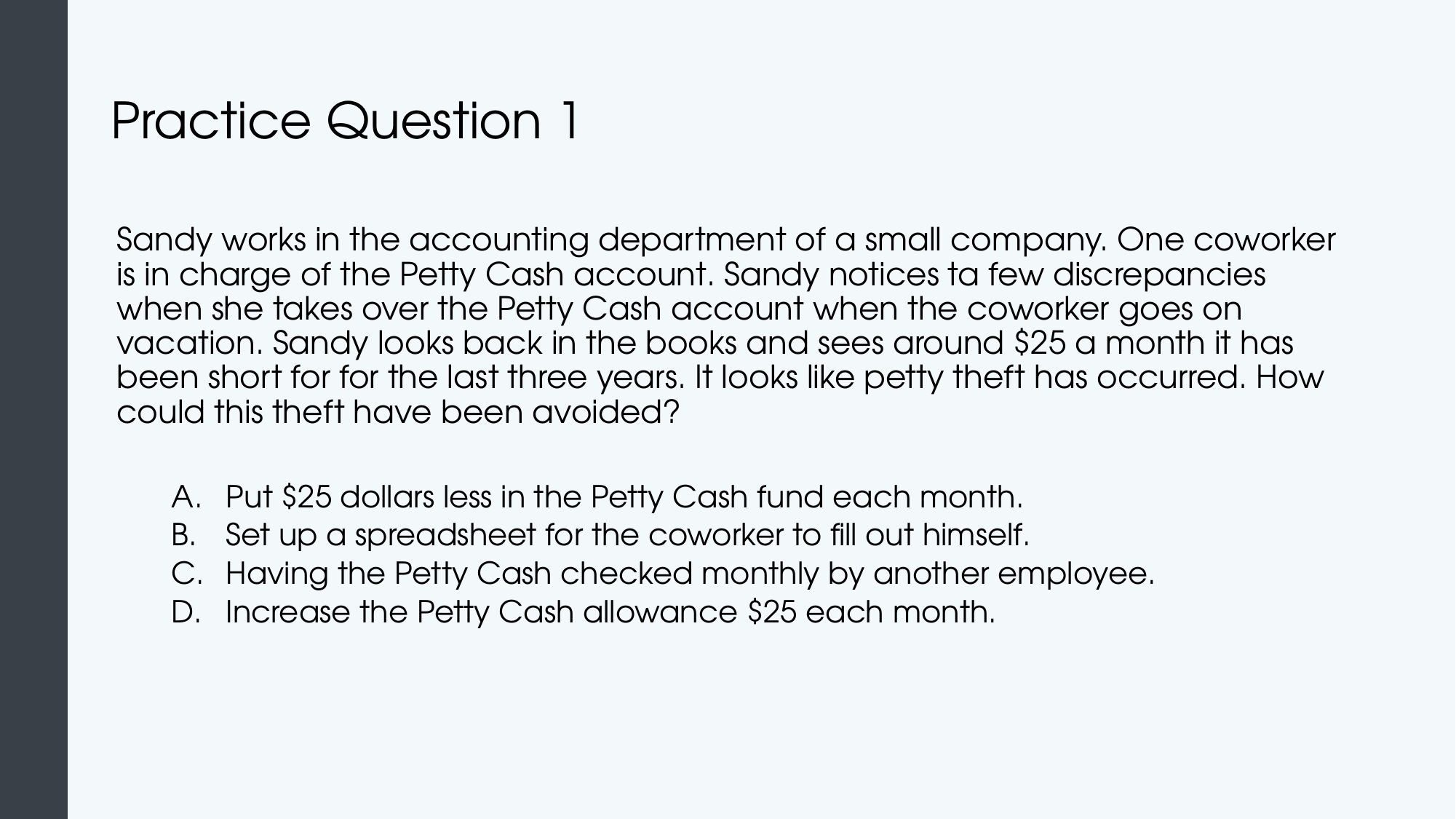

# Practice Question 1
Sandy works in the accounting department of a small company. One coworker is in charge of the Petty Cash account. Sandy notices ta few discrepancies when she takes over the Petty Cash account when the coworker goes on vacation. Sandy looks back in the books and sees around $25 a month it has been short for for the last three years. It looks like petty theft has occurred. How could this theft have been avoided?

Put $25 dollars less in the Petty Cash fund each month.
Set up a spreadsheet for the coworker to fill out himself.
Having the Petty Cash checked monthly by another employee.
Increase the Petty Cash allowance $25 each month.